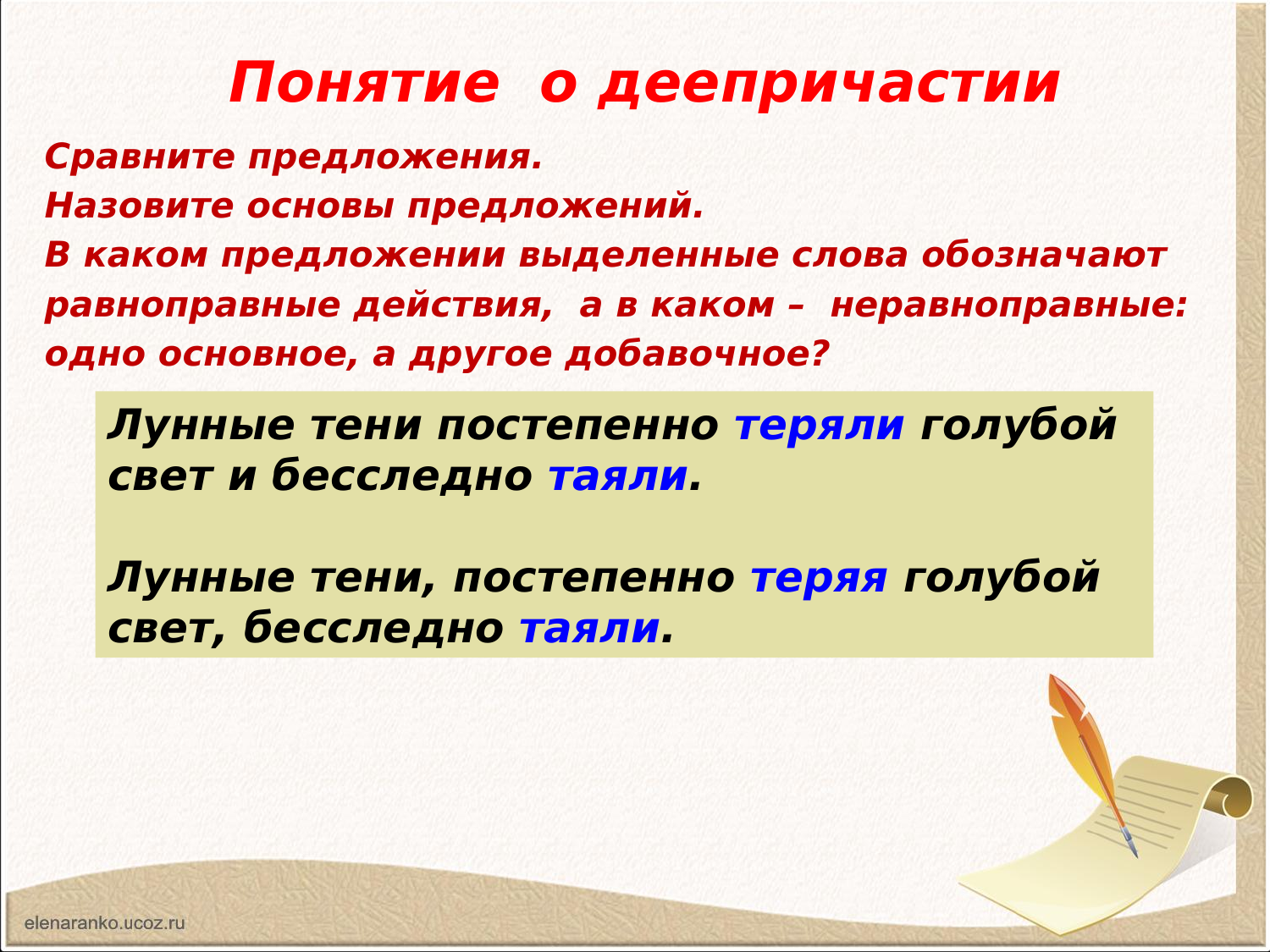

# Понятие  о деепричастии
Сравните предложения.
Назовите основы предложений.
В каком предложении выделенные слова обозначают
равноправные действия,  а в каком –  неравноправные:
одно основное, а другое добавочное?
Лунные тени постепенно теряли голубой свет и бесследно таяли.

Лунные тени, постепенно теряя голубой свет, бесследно таяли.